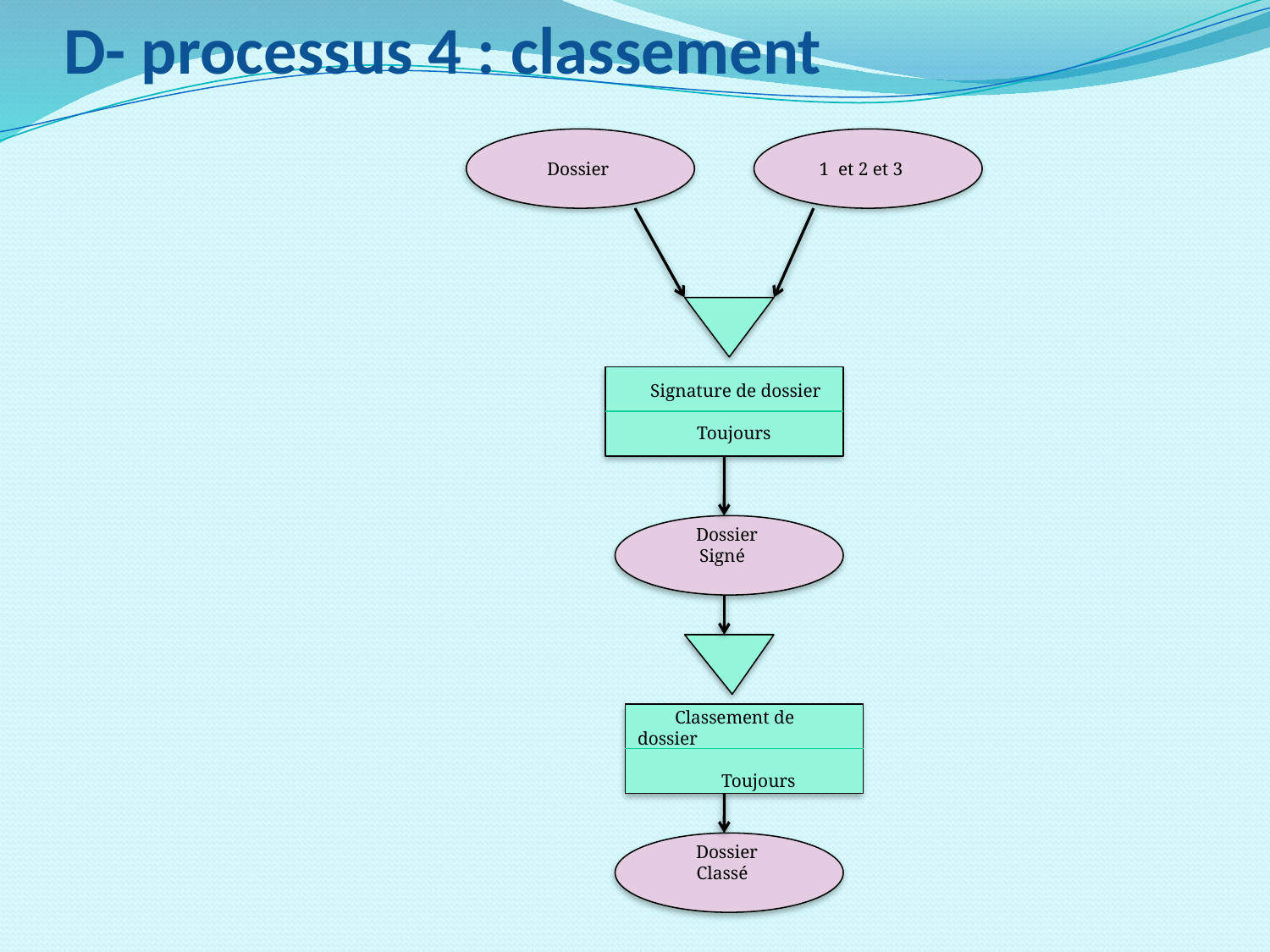

# D- processus 4 : classement

Dossier

1  et 2 et 3

       Signature de dossier

                 Toujours

Dossier
Signé

        Classement de dossier

                  Toujours

Dossier
Classé